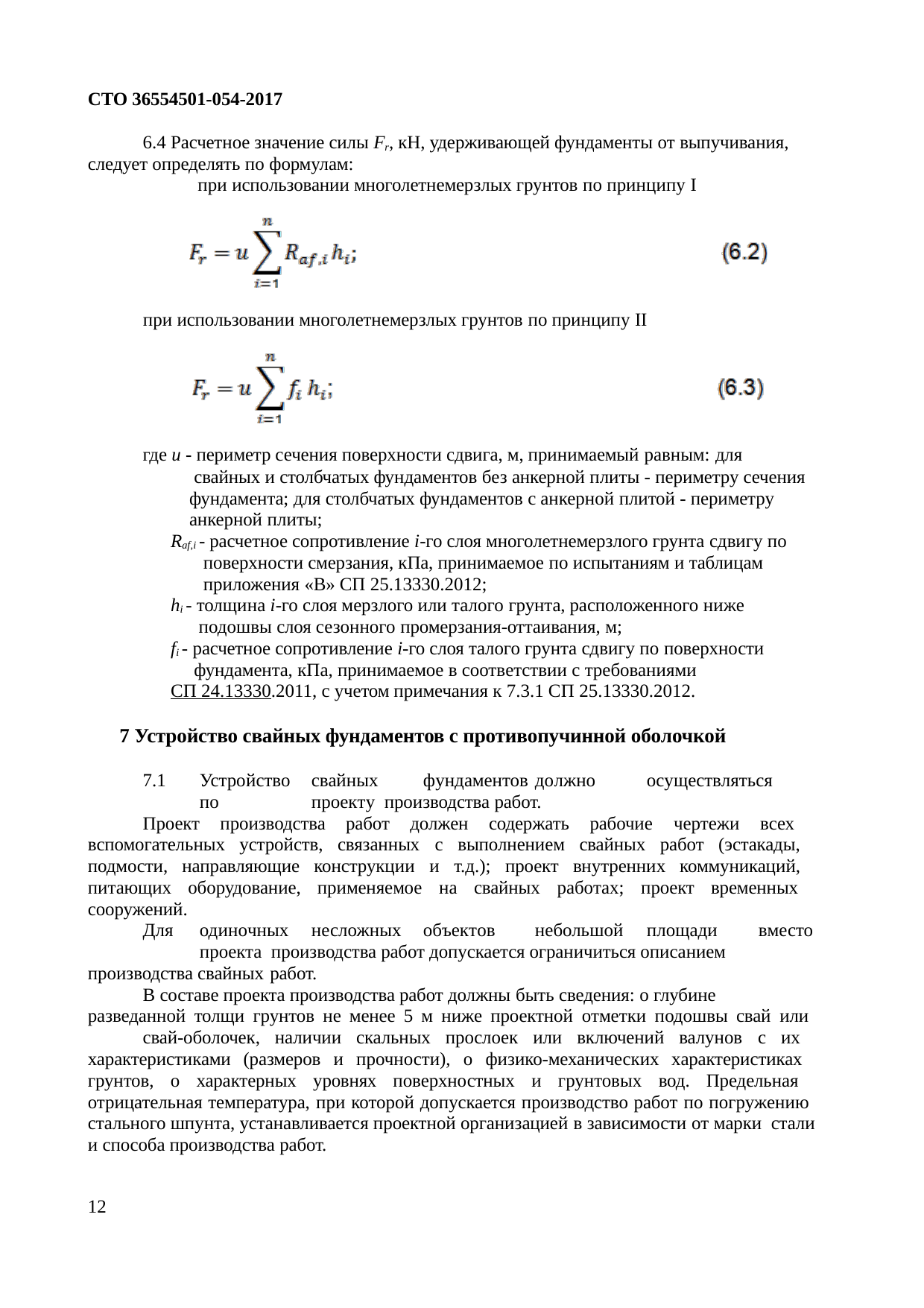

СТО 36554501-054-2017

6.4 Расчетное значение силы Fr, кН, удерживающей фундаменты от выпучивания,  следует определять по формулам:
при использовании многолетнемерзлых грунтов по принципу I

при использовании многолетнемерзлых грунтов по принципу II

где и - периметр сечения поверхности сдвига, м, принимаемый равным: для
свайных и столбчатых фундаментов без анкерной плиты - периметру сечения  фундамента; для столбчатых фундаментов с анкерной плитой - периметру  анкерной плиты;
Raf,i - расчетное сопротивление i-го слоя многолетнемерзлого грунта сдвигу по  поверхности смерзания, кПа, принимаемое по испытаниям и таблицам  приложения «В» СП 25.13330.2012;
hi - толщина i-го слоя мерзлого или талого грунта, расположенного ниже  подошвы слоя сезонного промерзания-оттаивания, м;
fi - расчетное сопротивление i-го слоя талого грунта сдвигу по поверхности  фундамента, кПа, принимаемое в соответствии с требованиями
СП 24.13330.2011, с учетом примечания к 7.3.1 СП 25.13330.2012.

7 Устройство свайных фундаментов с противопучинной оболочкой

7.1	Устройство	свайных	фундаментов	должно	осуществляться	по	проекту  производства работ.
Проект производства работ должен содержать рабочие чертежи всех  вспомогательных устройств, связанных с выполнением свайных работ (эстакады,  подмости, направляющие конструкции и т.д.); проект внутренних коммуникаций,  питающих оборудование, применяемое на свайных работах; проект временных  сооружений.
Для	одиночных	несложных	объектов	небольшой	площади	вместо	проекта  производства работ допускается ограничиться описанием производства свайных работ.
В составе проекта производства работ должны быть сведения: о глубине  разведанной толщи грунтов не менее 5 м ниже проектной отметки подошвы свай или
свай-оболочек, наличии скальных прослоек или включений валунов с их  характеристиками (размеров и прочности), о физико-механических характеристиках  грунтов, о характерных уровнях поверхностных и грунтовых вод. Предельная  отрицательная температура, при которой допускается производство работ по погружению  стального шпунта, устанавливается проектной организацией в зависимости от марки  стали и способа производства работ.
12